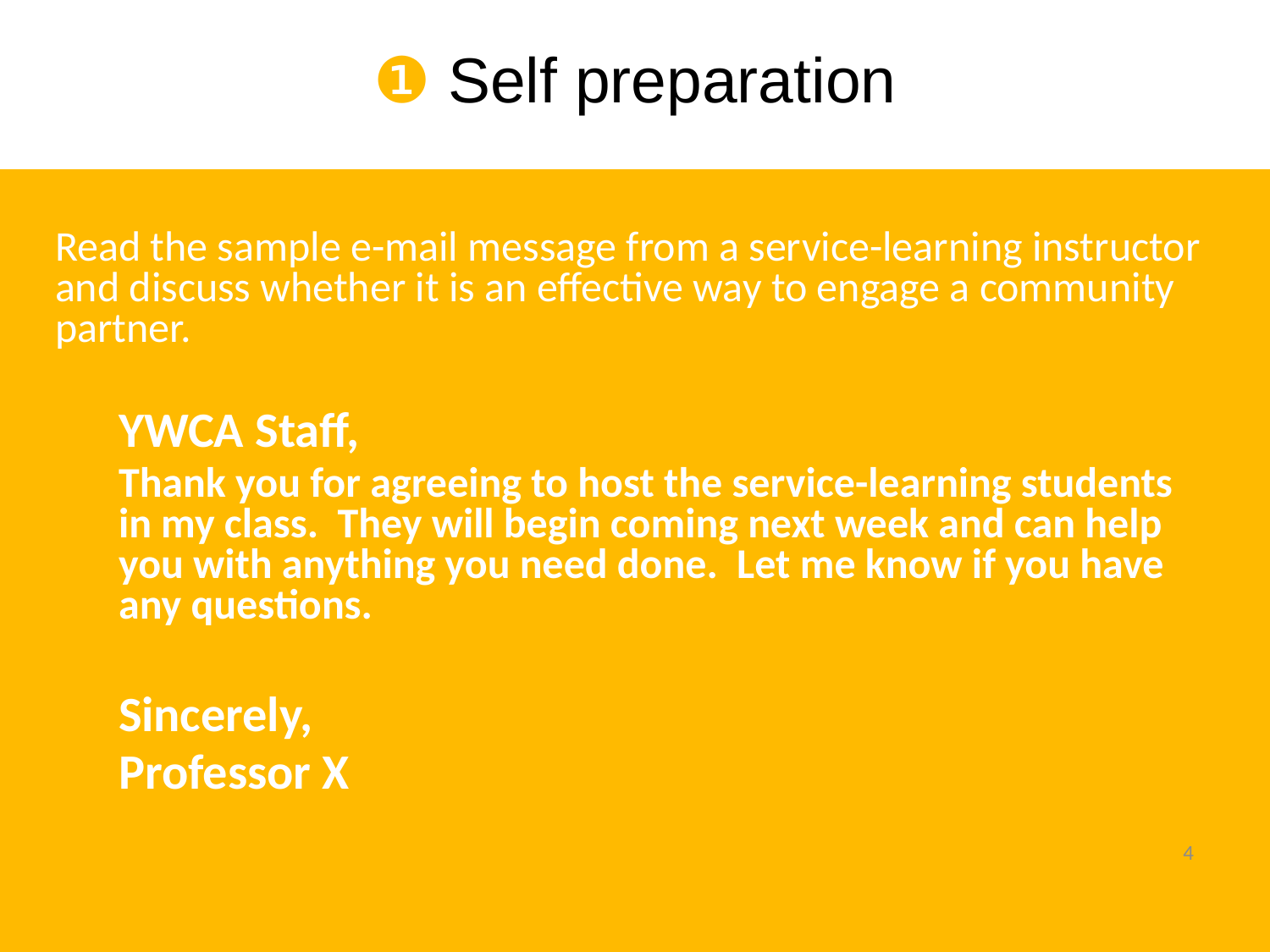

# ❶ Self preparation

Read the sample e-mail message from a service-learning instructor and discuss whether it is an effective way to engage a community partner.

YWCA Staff,
Thank you for agreeing to host the service-learning students in my class.  They will begin coming next week and can help you with anything you need done.  Let me know if you have any questions.

Sincerely,
Professor X
4